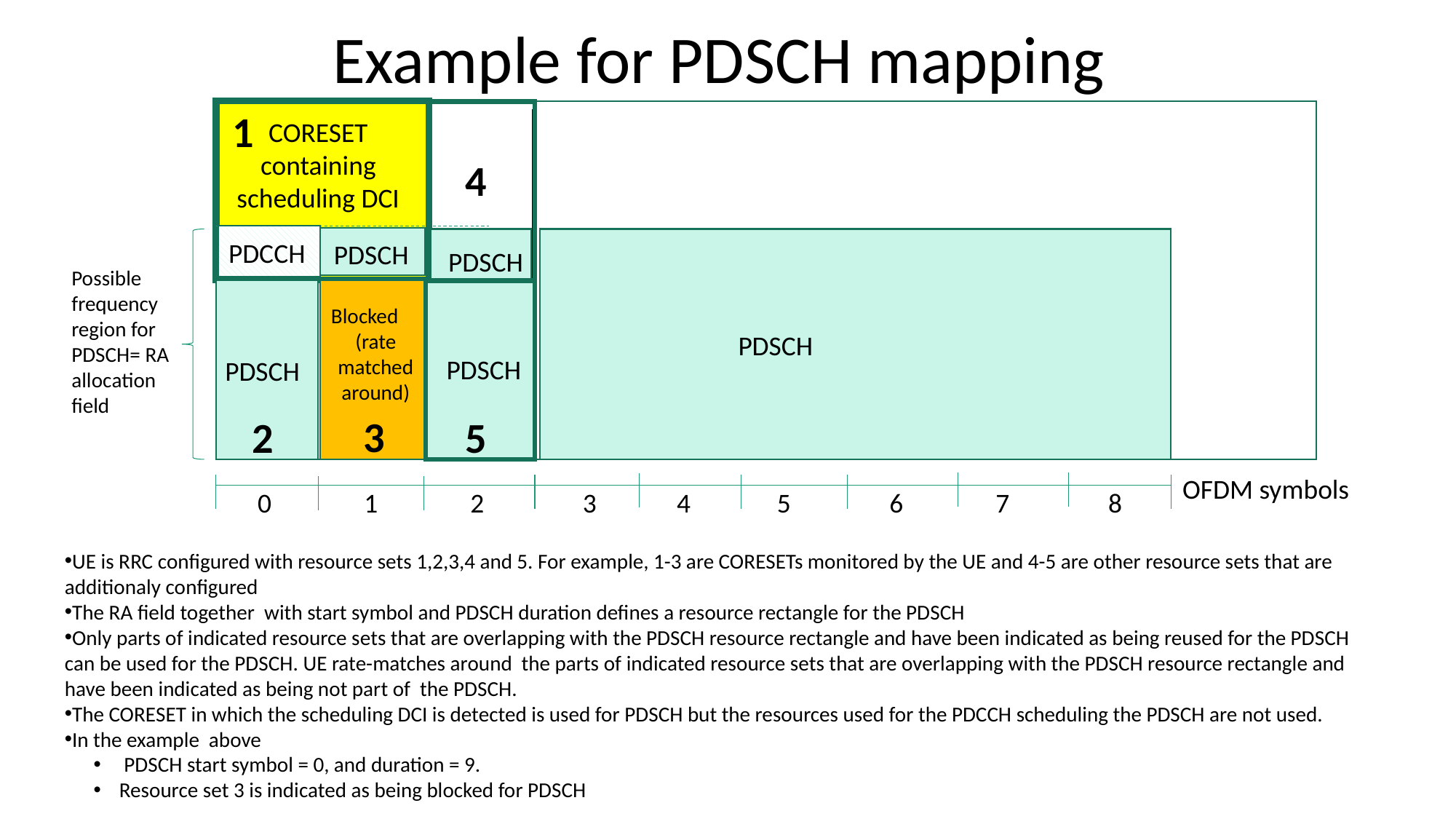

# Example for PDSCH mapping
1

CORESET containing scheduling DCI
4

PDCCH
PDSCH
PDSCH
Possible frequency region for PDSCH= RA allocation field

Blocked
(rate matched around)
PDSCH
PDSCH
PDSCH
3
5
2
OFDM symbols
     0               1               2                3             4              5                6               7                8
UE is RRC configured with resource sets 1,2,3,4 and 5. For example, 1-3 are CORESETs monitored by the UE and 4-5 are other resource sets that are additionaly configured
The RA field together  with start symbol and PDSCH duration defines a resource rectangle for the PDSCH
Only parts of indicated resource sets that are overlapping with the PDSCH resource rectangle and have been indicated as being reused for the PDSCH can be used for the PDSCH. UE rate-matches around  the parts of indicated resource sets that are overlapping with the PDSCH resource rectangle and have been indicated as being not part of  the PDSCH.
The CORESET in which the scheduling DCI is detected is used for PDSCH but the resources used for the PDCCH scheduling the PDSCH are not used.
In the example  above
 PDSCH start symbol = 0, and duration = 9.
Resource set 3 is indicated as being blocked for PDSCH